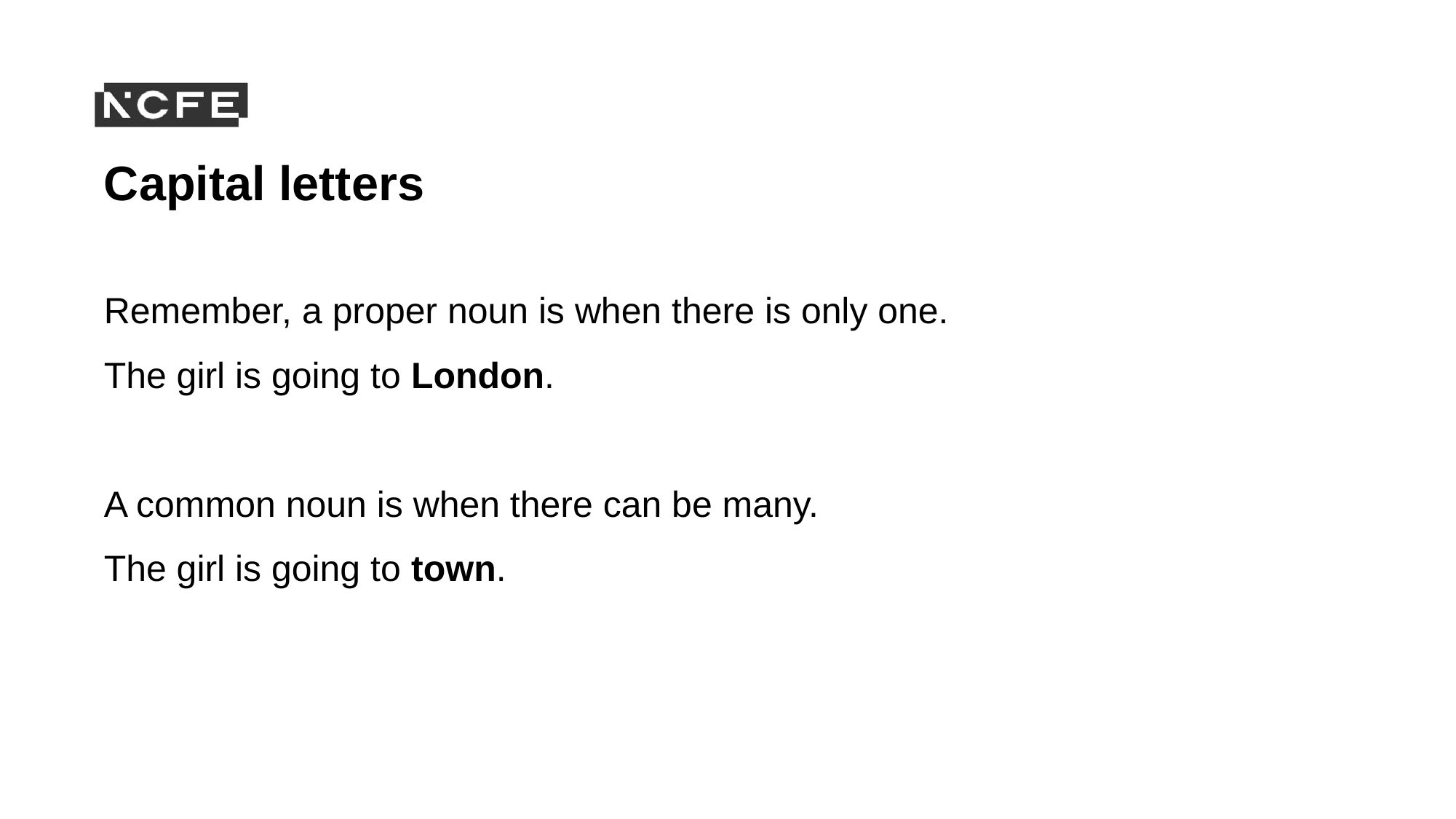

# Capital letters
Remember, a proper noun is when there is only one.
The girl is going to London.

A common noun is when there can be many.
The girl is going to town.